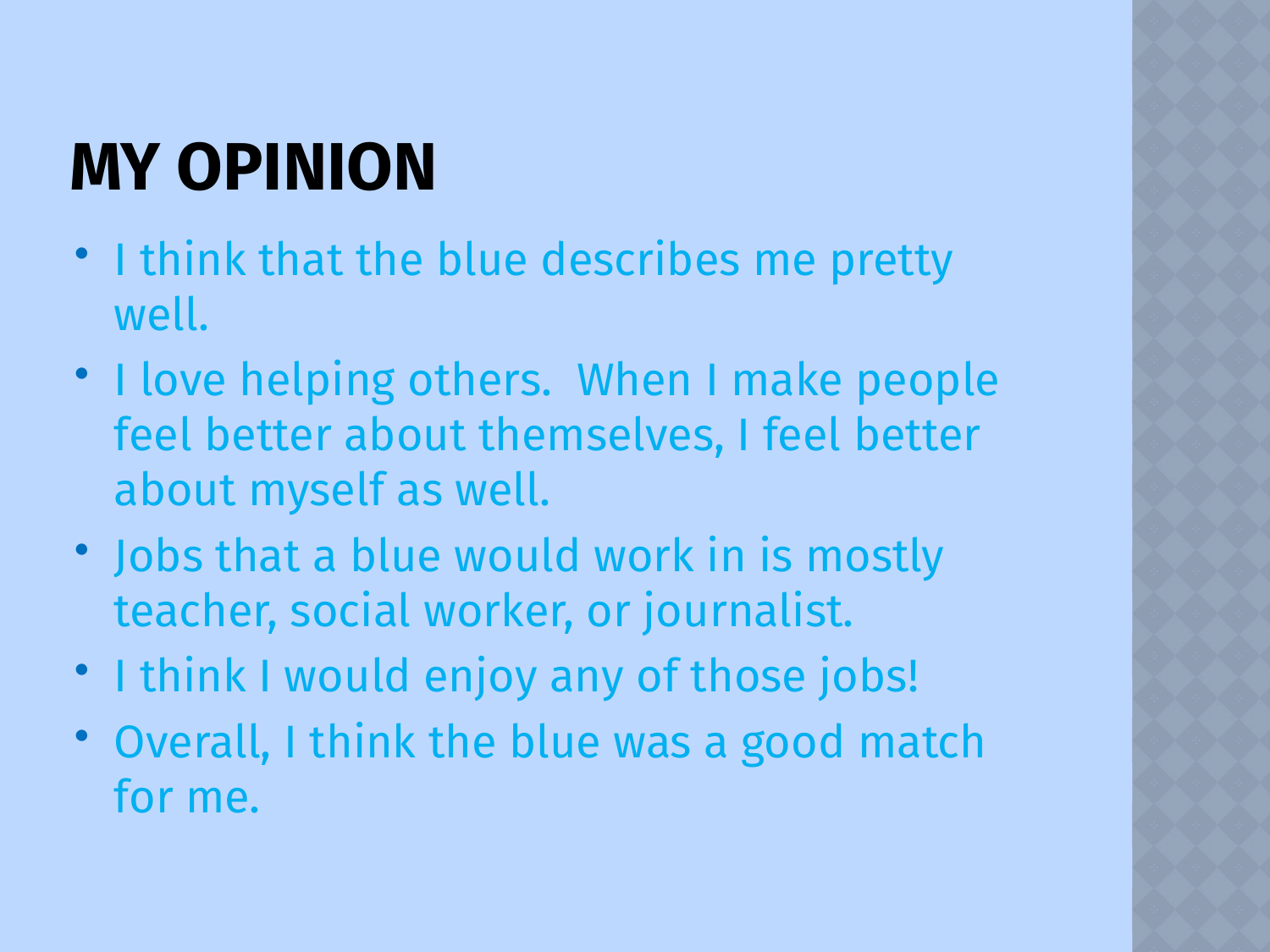

# My Opinion
I think that the blue describes me pretty well.
I love helping others.  When I make people feel better about themselves, I feel better about myself as well.
Jobs that a blue would work in is mostly teacher, social worker, or journalist.
I think I would enjoy any of those jobs!
Overall, I think the blue was a good match for me.